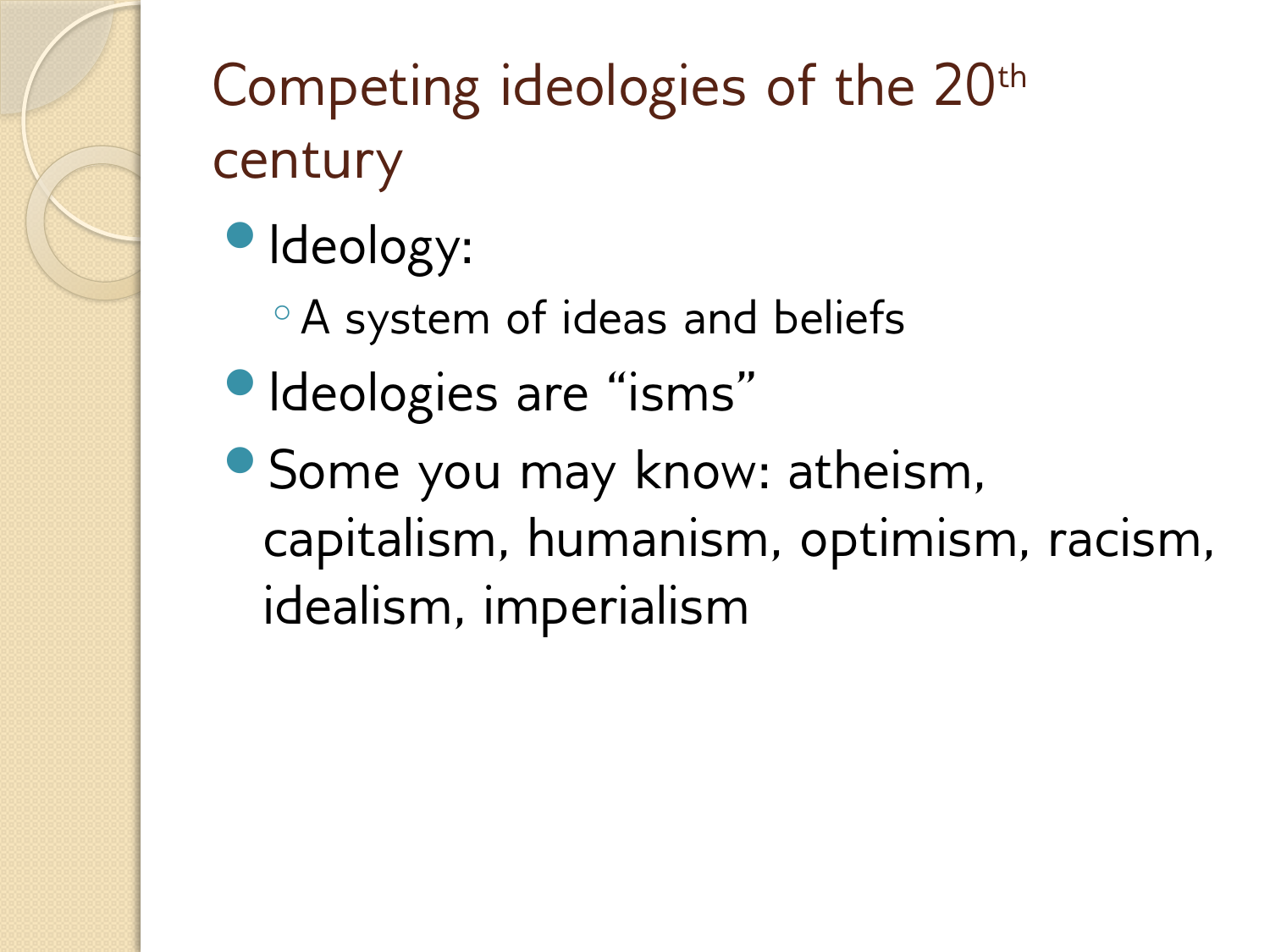

# Competing ideologies of the 20th century
Ideology:
A system of ideas and beliefs
Ideologies are “isms”
Some you may know: atheism, capitalism, humanism, optimism, racism, idealism, imperialism